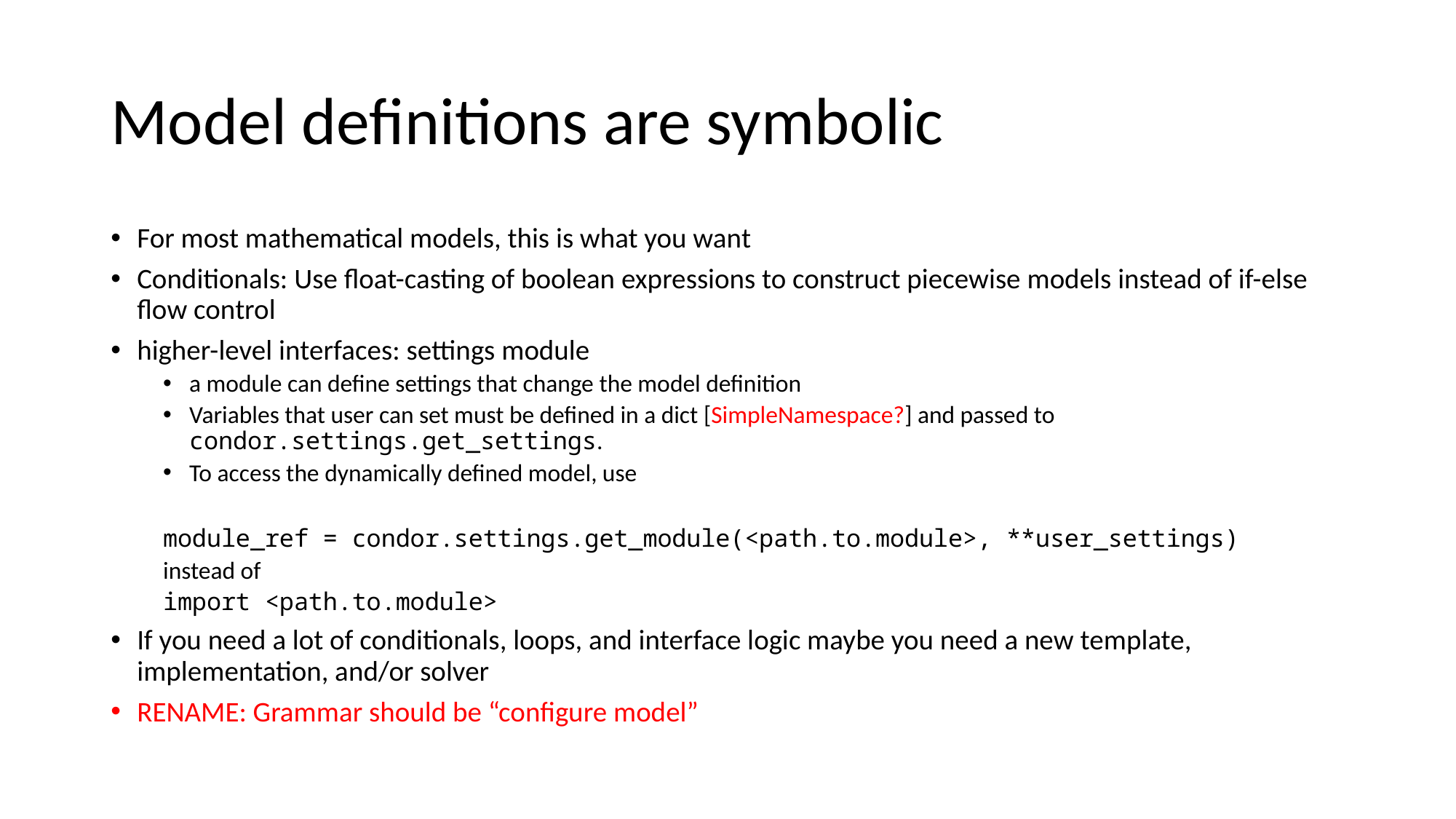

# Model definitions are symbolic
For most mathematical models, this is what you want
Conditionals: Use float-casting of boolean expressions to construct piecewise models instead of if-else flow control
higher-level interfaces: settings module
a module can define settings that change the model definition
Variables that user can set must be defined in a dict [SimpleNamespace?] and passed to condor.settings.get_settings.
To access the dynamically defined model, use

module_ref = condor.settings.get_module(<path.to.module>, **user_settings)
instead of
import <path.to.module>
If you need a lot of conditionals, loops, and interface logic maybe you need a new template, implementation, and/or solver
RENAME: Grammar should be “configure model”